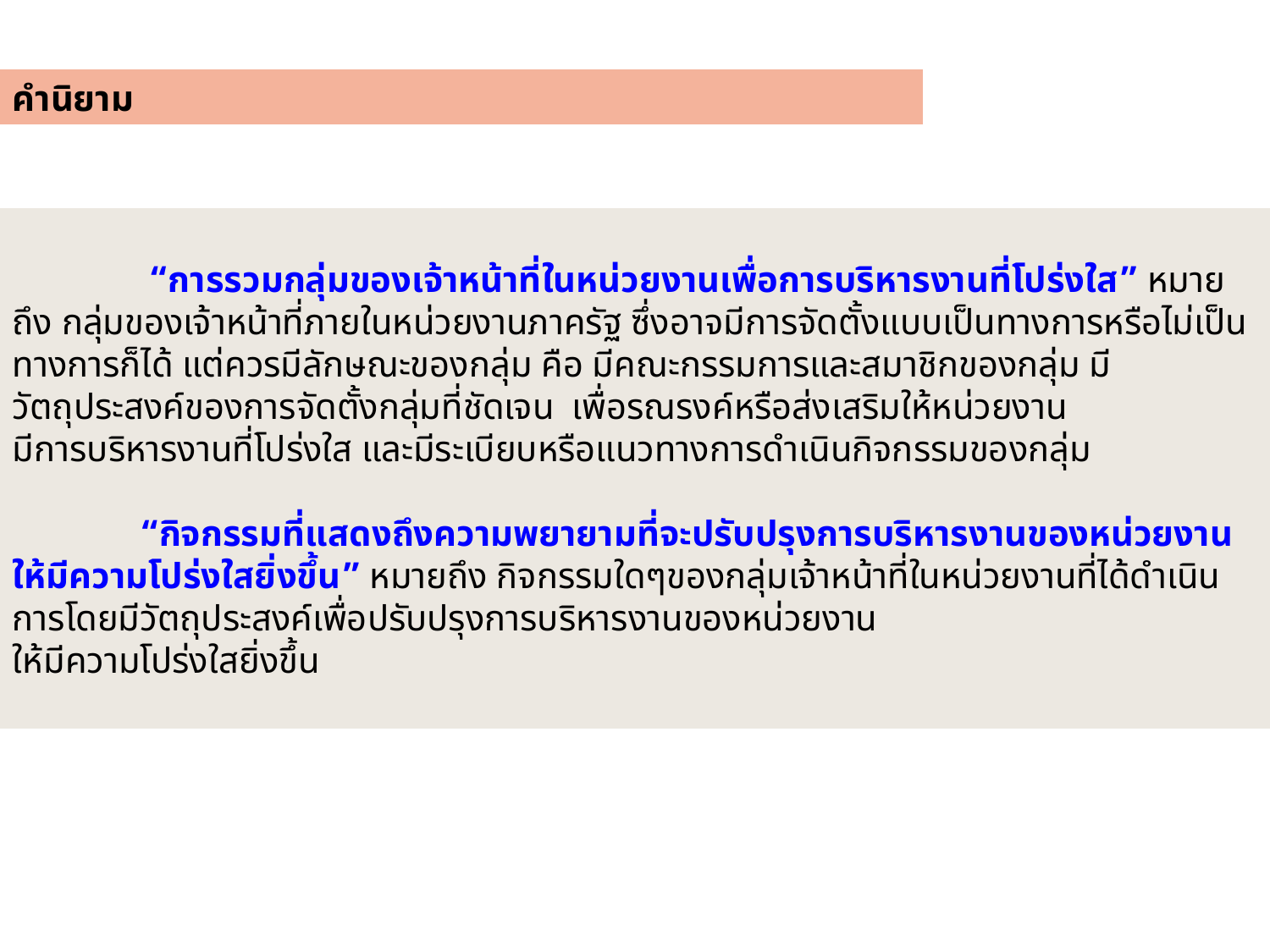

คำนิยาม

 	 “การรวมกลุ่มของเจ้าหน้าที่ในหน่วยงานเพื่อการบริหารงานที่โปร่งใส” หมายถึง กลุ่มของเจ้าหน้าที่ภายในหน่วยงานภาครัฐ ซึ่งอาจมีการจัดตั้งแบบเป็นทางการหรือไม่เป็นทางการก็ได้ แต่ควรมีลักษณะของกลุ่ม คือ มีคณะกรรมการและสมาชิกของกลุ่ม มีวัตถุประสงค์ของการจัดตั้งกลุ่มที่ชัดเจน  เพื่อรณรงค์หรือส่งเสริมให้หน่วยงาน
มีการบริหารงานที่โปร่งใส และมีระเบียบหรือแนวทางการดำเนินกิจกรรมของกลุ่ม

	“กิจกรรมที่แสดงถึงความพยายามที่จะปรับปรุงการบริหารงานของหน่วยงานให้มีความโปร่งใสยิ่งขึ้น” หมายถึง กิจกรรมใดๆของกลุ่มเจ้าหน้าที่ในหน่วยงานที่ได้ดำเนินการโดยมีวัตถุประสงค์เพื่อปรับปรุงการบริหารงานของหน่วยงาน
ให้มีความโปร่งใสยิ่งขึ้น